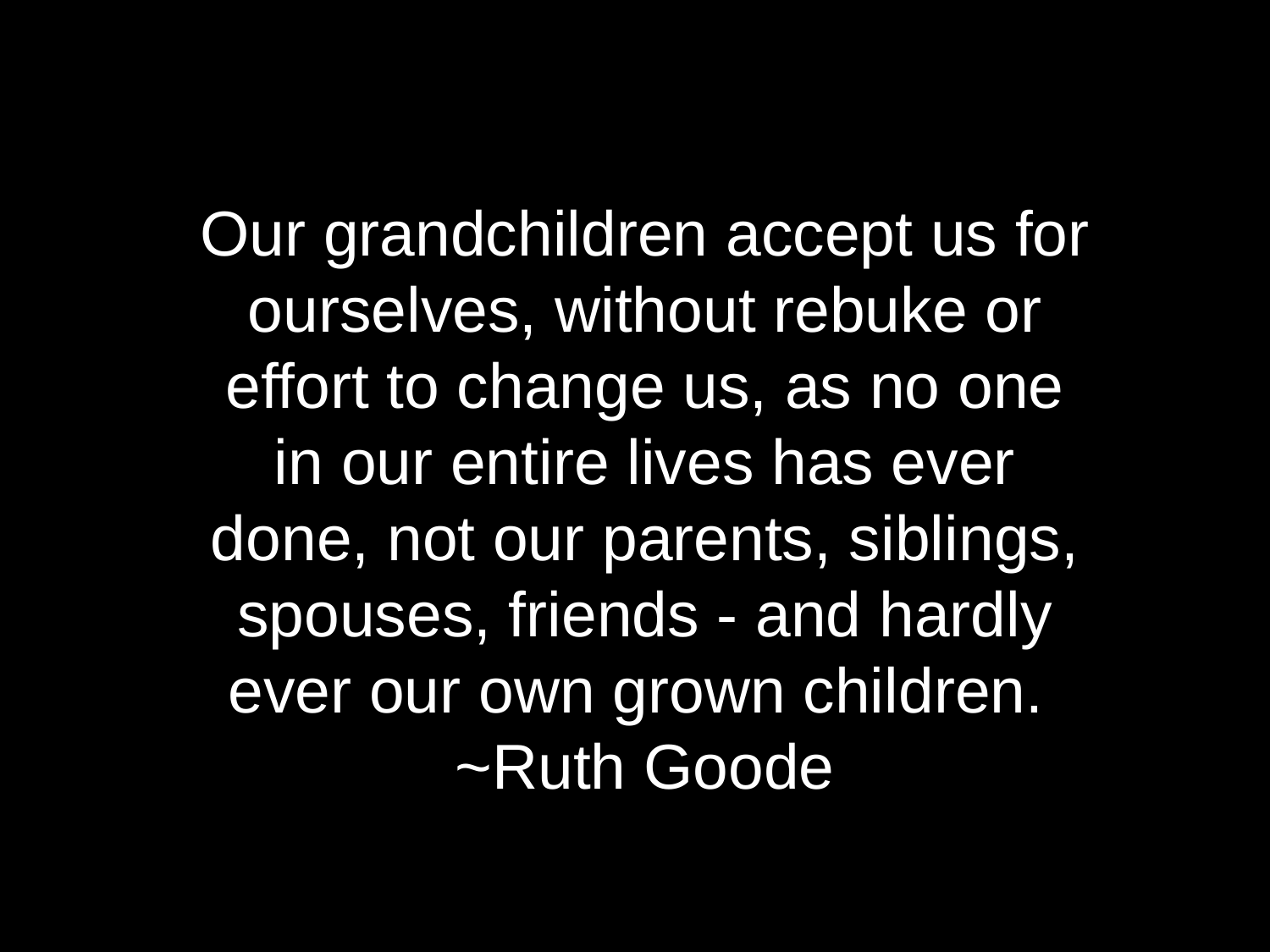

Our grandchildren accept us for ourselves, without rebuke or effort to change us, as no one in our entire lives has ever done, not our parents, siblings, spouses, friends - and hardly ever our own grown children.  ~Ruth Goode